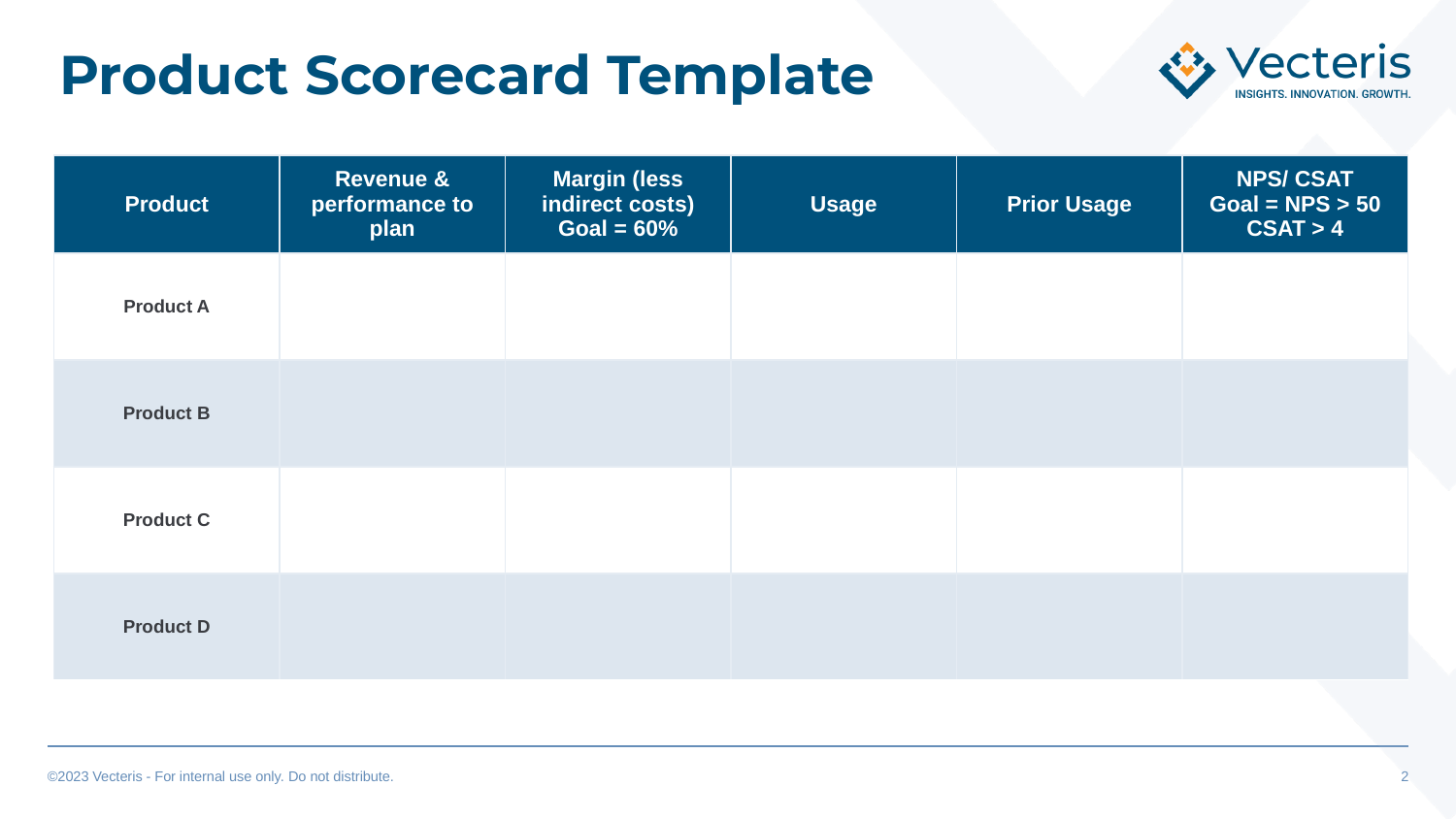

# Product Scorecard Template
| Product | Revenue & performance to plan | Margin (less indirect costs) Goal = 60% | Usage | Prior Usage | NPS/ CSAT Goal = NPS > 50 CSAT > 4 |
| --- | --- | --- | --- | --- | --- |
| Product A |  |  |  |  |  |
| Product B |  |  |  |  |  |
| Product C |  |  |  |  |  |
| Product D |  |  |  |  |  |